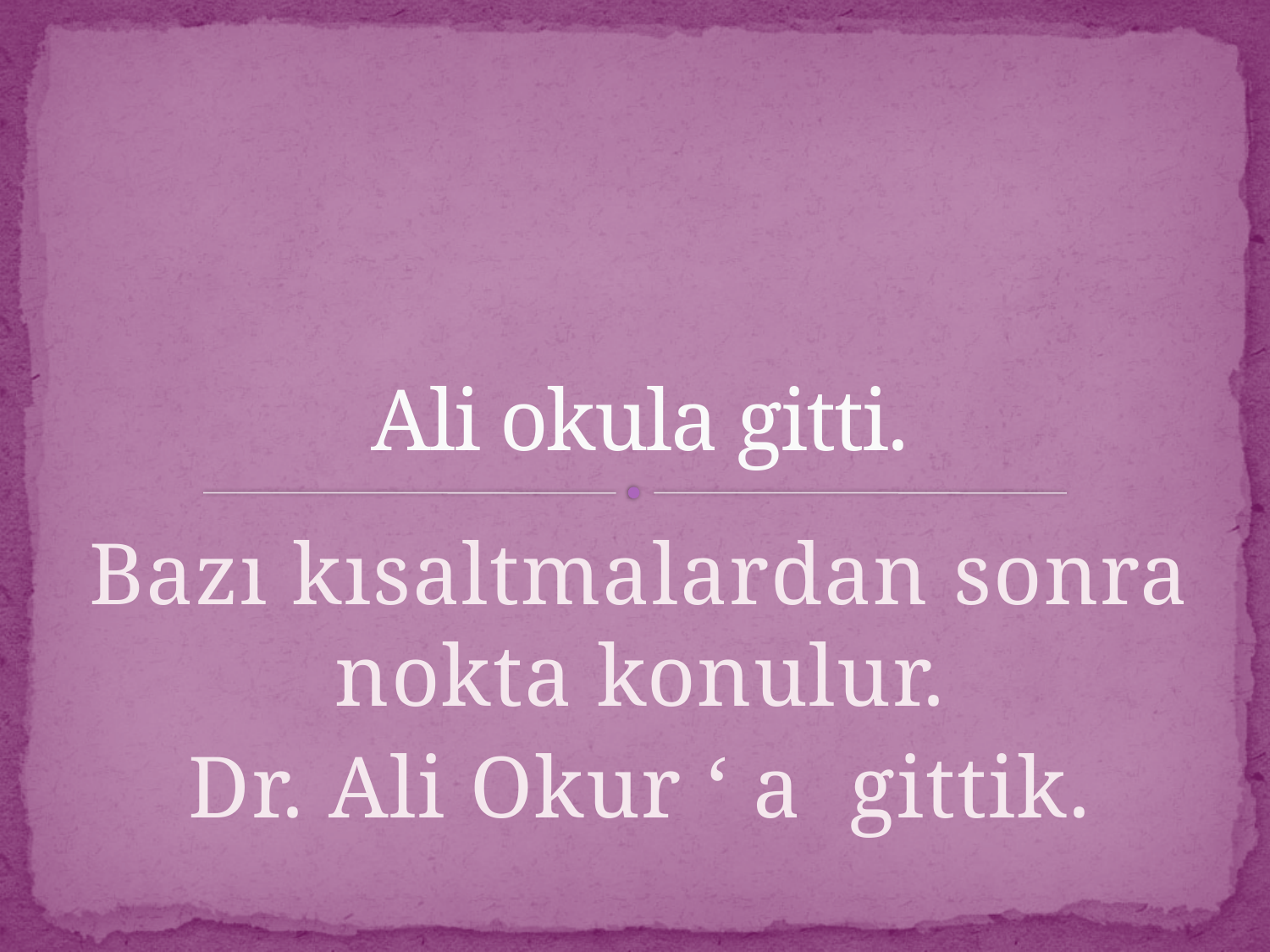

# Ali okula gitti.
Bazı kısaltmalardan sonra nokta konulur.
Dr. Ali Okur ‘ a  gittik.